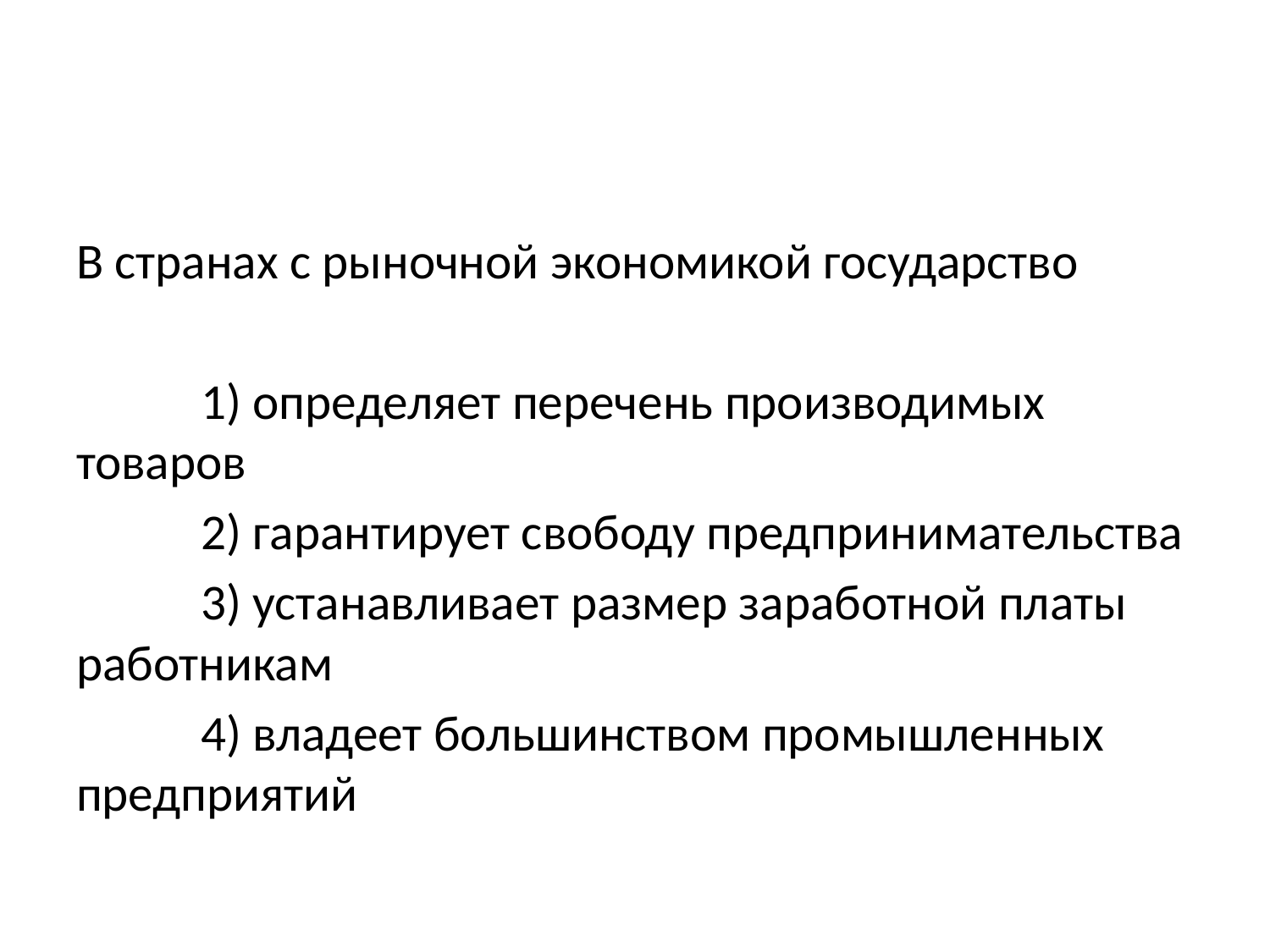

#
В странах с рыночной экономикой государство

  	 1) определяет перечень производимых товаров
  	 2) гарантирует свободу предпринимательства
  	 3) устанавливает размер заработной платы работникам
  	 4) владеет большинством промышленных предприятий